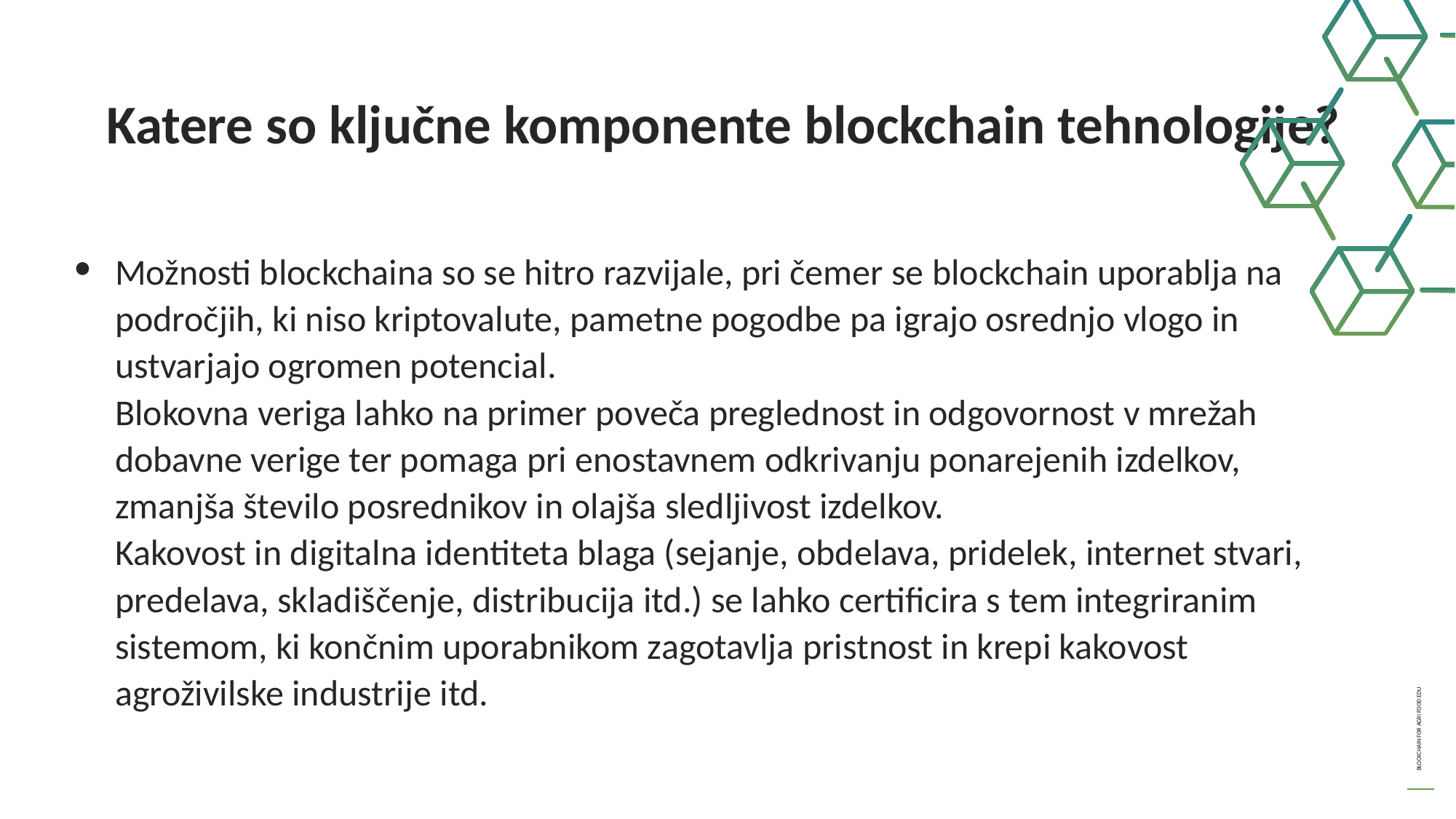

Katere so ključne komponente blockchain tehnologije?
Možnosti blockchaina so se hitro razvijale, pri čemer se blockchain uporablja na področjih, ki niso kriptovalute, pametne pogodbe pa igrajo osrednjo vlogo in ustvarjajo ogromen potencial.
Blokovna veriga lahko na primer poveča preglednost in odgovornost v mrežah dobavne verige ter pomaga pri enostavnem odkrivanju ponarejenih izdelkov, zmanjša število posrednikov in olajša sledljivost izdelkov.
Kakovost in digitalna identiteta blaga (sejanje, obdelava, pridelek, internet stvari, predelava, skladiščenje, distribucija itd.) se lahko certificira s tem integriranim sistemom, ki končnim uporabnikom zagotavlja pristnost in krepi kakovost agroživilske industrije itd.